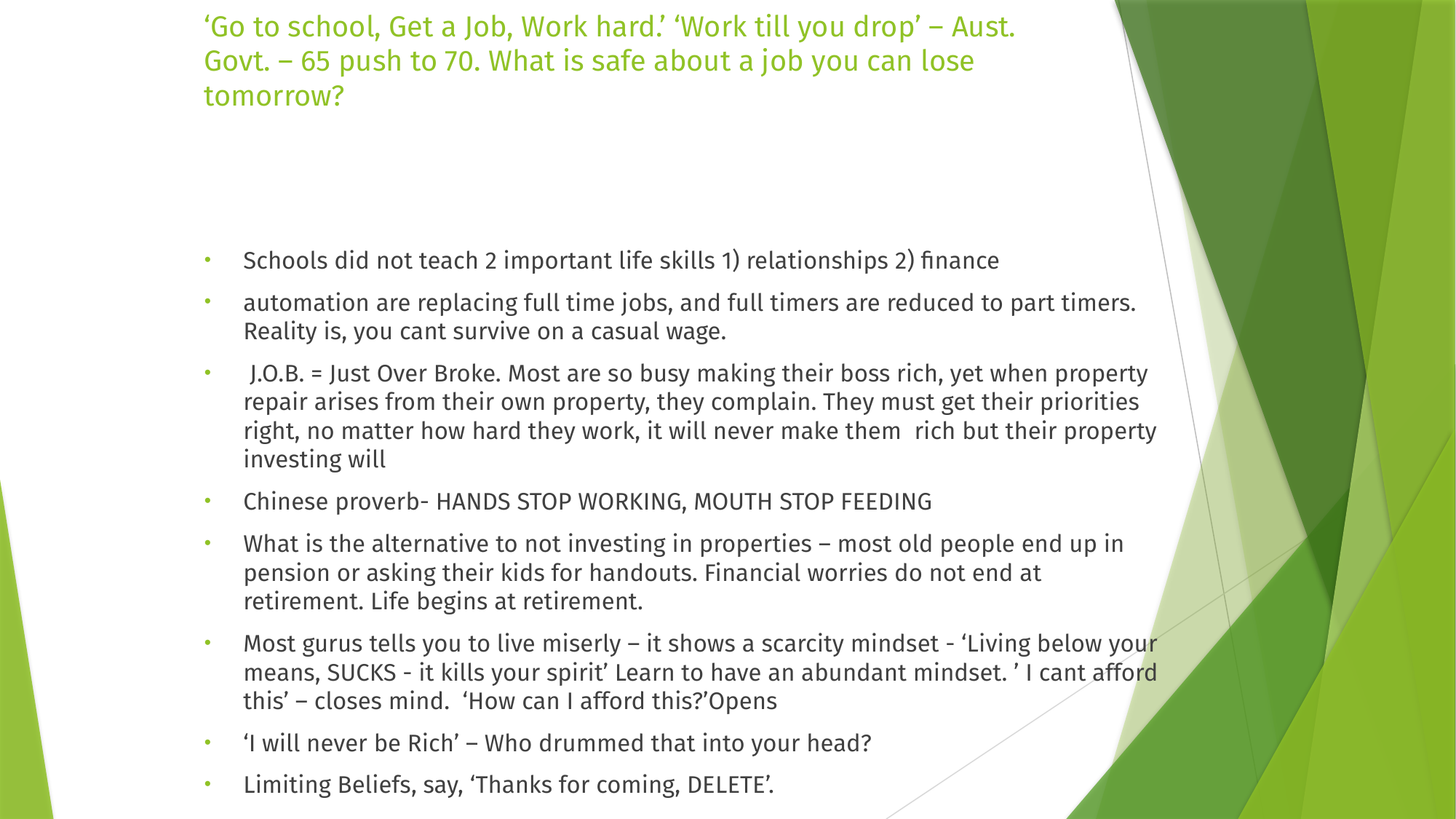

# ‘Go to school, Get a Job, Work hard.’ ‘Work till you drop’ – Aust. Govt. – 65 push to 70. What is safe about a job you can lose tomorrow?
Schools did not teach 2 important life skills 1) relationships 2) finance
automation are replacing full time jobs, and full timers are reduced to part timers. Reality is, you cant survive on a casual wage.
 J.O.B. = Just Over Broke. Most are so busy making their boss rich, yet when property repair arises from their own property, they complain. They must get their priorities right, no matter how hard they work, it will never make them  rich but their property investing will
Chinese proverb- HANDS STOP WORKING, MOUTH STOP FEEDING
What is the alternative to not investing in properties – most old people end up in pension or asking their kids for handouts. Financial worries do not end at retirement. Life begins at retirement.
Most gurus tells you to live miserly – it shows a scarcity mindset - ‘Living below your means, SUCKS - it kills your spirit’ Learn to have an abundant mindset. ’ I cant afford this’ – closes mind.  ‘How can I afford this?’Opens
‘I will never be Rich’ – Who drummed that into your head?
Limiting Beliefs, say, ‘Thanks for coming, DELETE’.